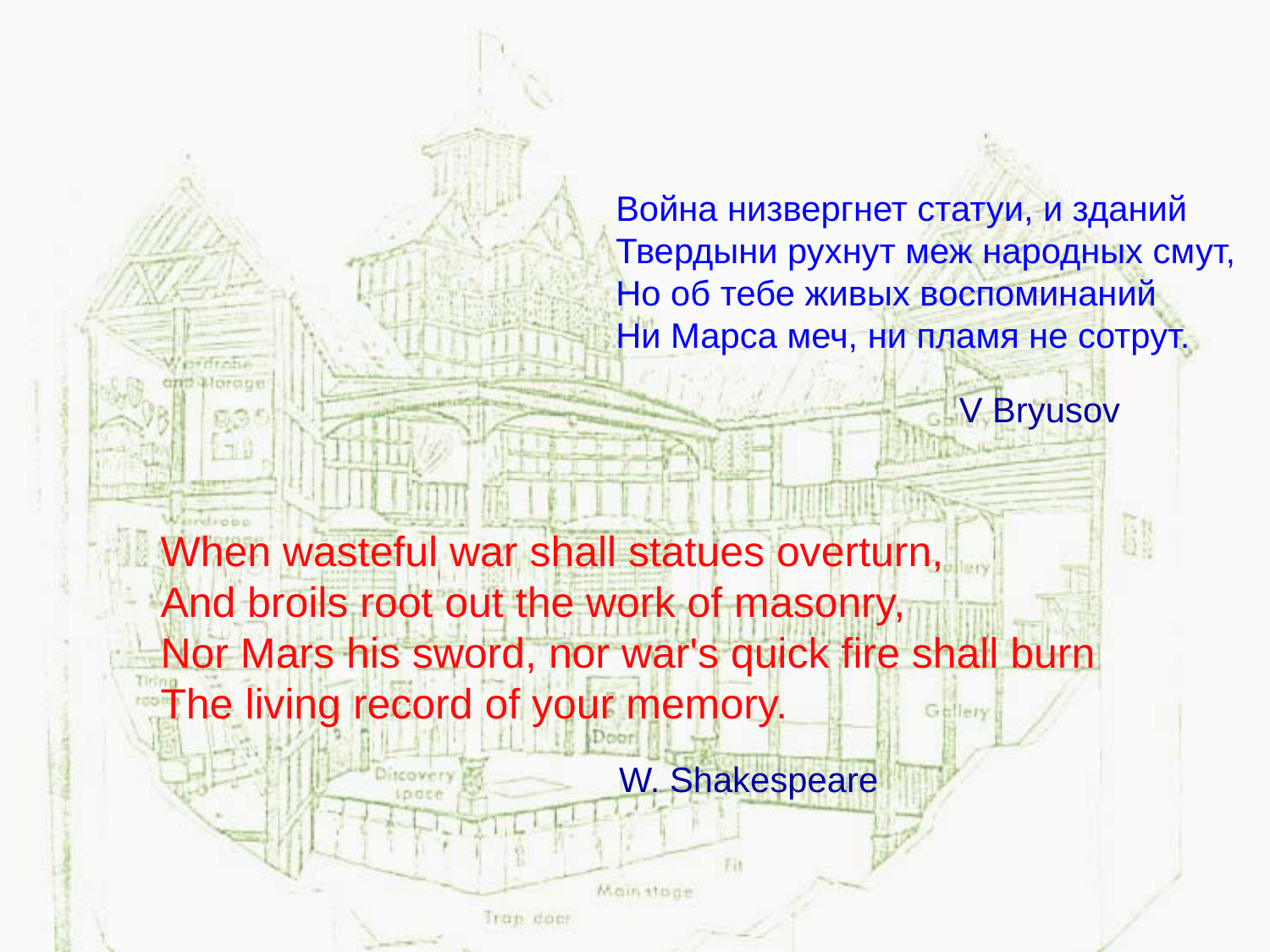

Война низвергнет статуи, и зданий
Твердыни рухнут меж народных смут,
Но об тебе живых воспоминаний
Ни Марса меч, ни пламя не сотрут.
V Bryusov
When wasteful war shall statues overturn,
And broils root out the work of masonry,
Nor Mars his sword, nor war's quick fire shall burn
The living record of your memory.
 W. Shakespeare